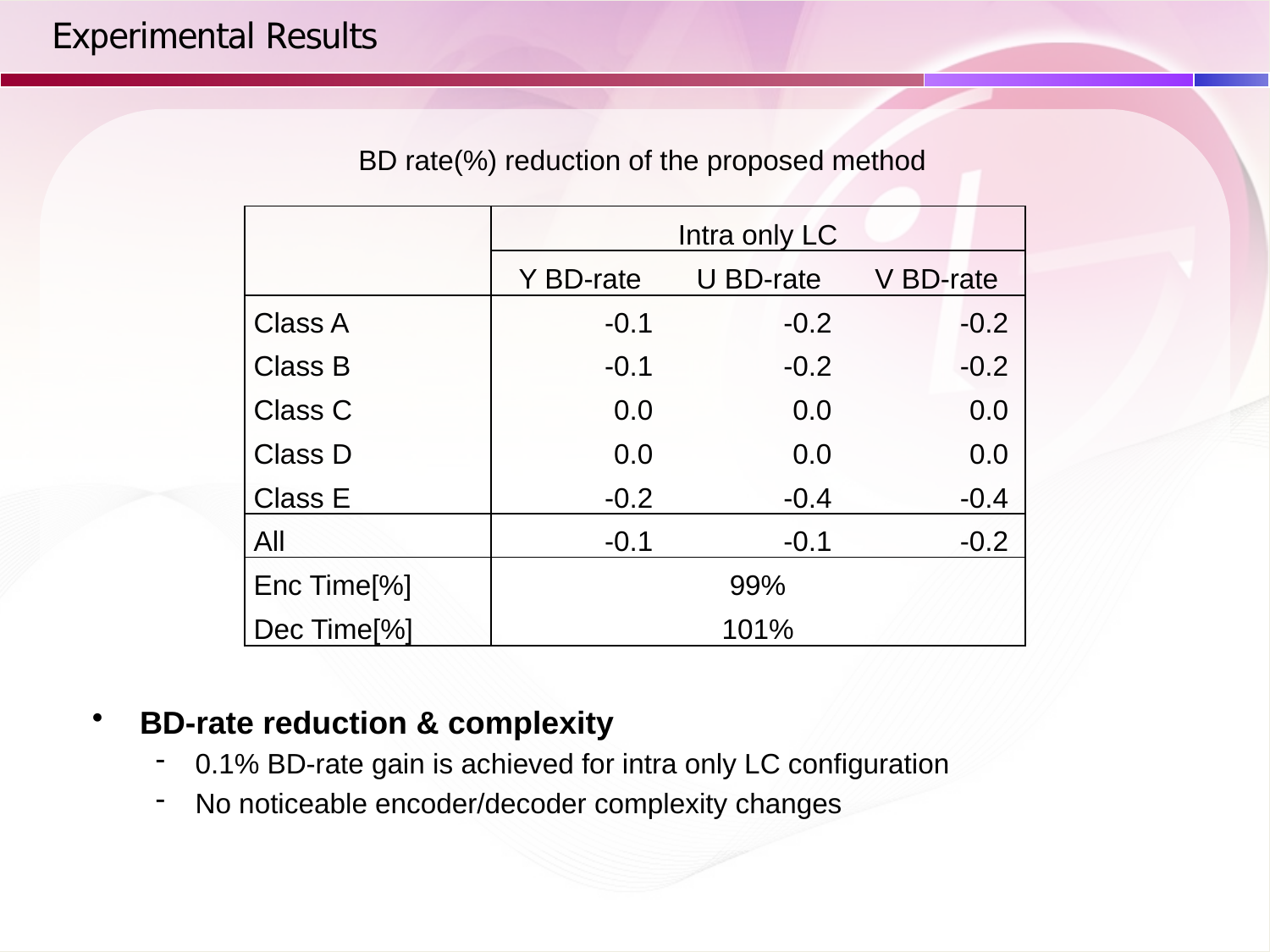

# Experimental Results
BD rate(%) reduction of the proposed method
|  | Intra only LC |  |  |
| --- | --- | --- | --- |
|  | Y BD-rate | U BD-rate | V BD-rate |
| Class A | -0.1 | -0.2 | -0.2 |
| Class B | -0.1 | -0.2 | -0.2 |
| Class C | 0.0 | 0.0 | 0.0 |
| Class D | 0.0 | 0.0 | 0.0 |
| Class E | -0.2 | -0.4 | -0.4 |
| All | -0.1 | -0.1 | -0.2 |
| Enc Time[%] | 99% |  |  |
| Dec Time[%] | 101% |  |  |
BD-rate reduction & complexity
0.1% BD-rate gain is achieved for intra only LC configuration
No noticeable encoder/decoder complexity changes